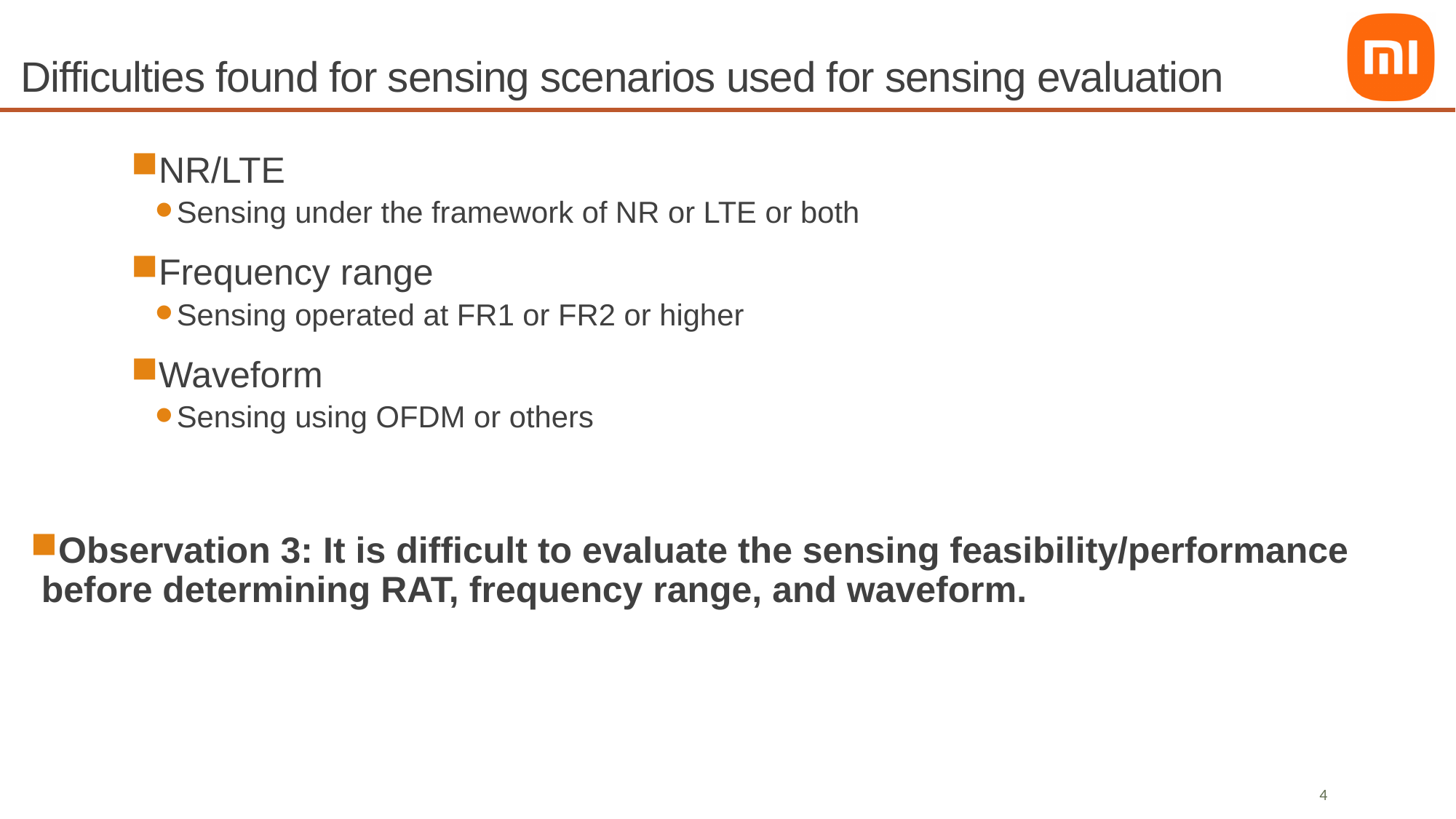

# Difficulties found for sensing scenarios used for sensing evaluation
NR/LTE
Sensing under the framework of NR or LTE or both
Frequency range
Sensing operated at FR1 or FR2 or higher
Waveform
Sensing using OFDM or others
Observation 3: It is difficult to evaluate the sensing feasibility/performance before determining RAT, frequency range, and waveform.